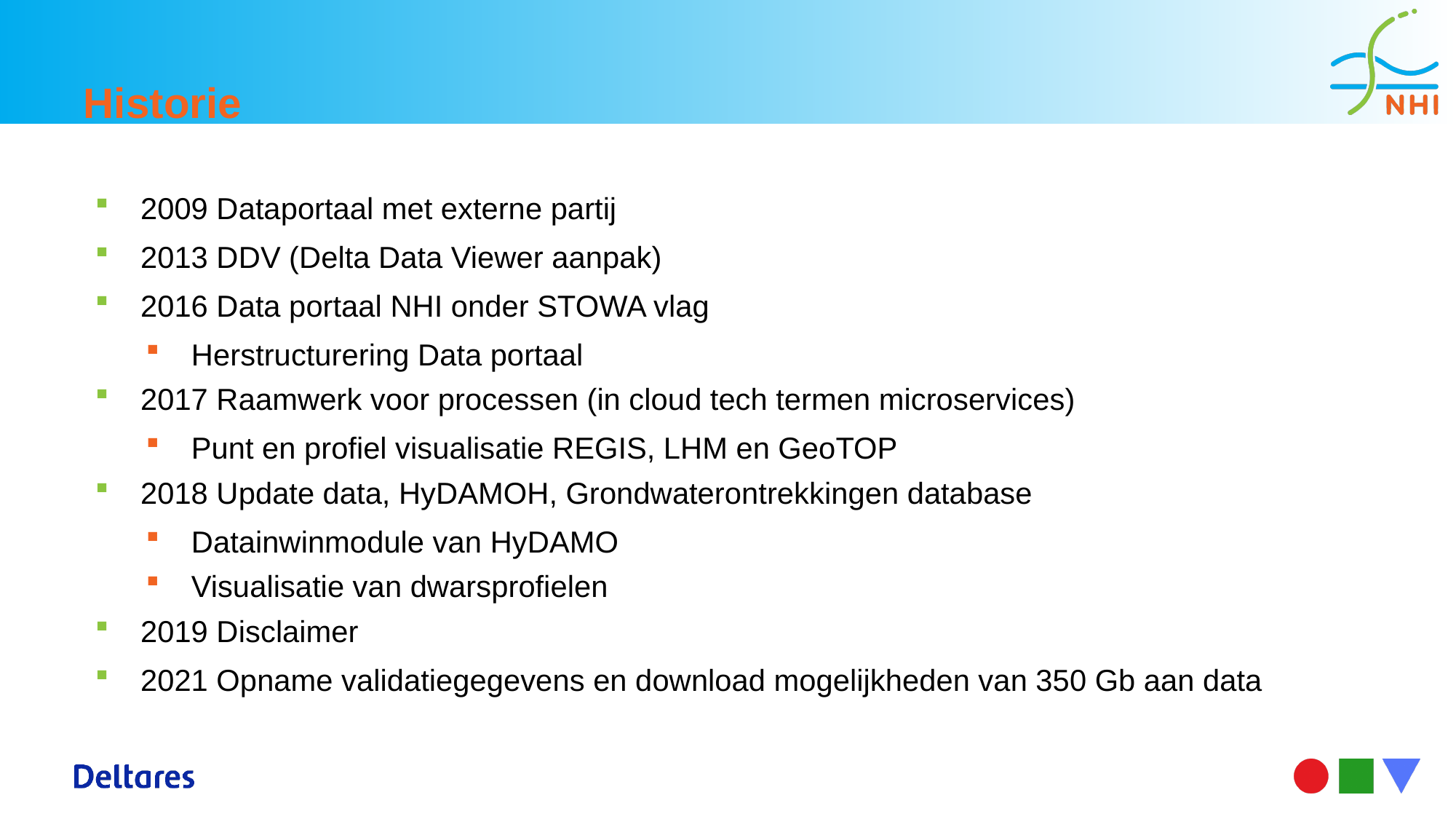

# Historie
2009 Dataportaal met externe partij
2013 DDV (Delta Data Viewer aanpak)
2016 Data portaal NHI onder STOWA vlag
Herstructurering Data portaal
2017 Raamwerk voor processen (in cloud tech termen microservices)
Punt en profiel visualisatie REGIS, LHM en GeoTOP
2018 Update data, HyDAMOH, Grondwaterontrekkingen database
Datainwinmodule van HyDAMO
Visualisatie van dwarsprofielen
2019 Disclaimer
2021 Opname validatiegegevens en download mogelijkheden van 350 Gb aan data